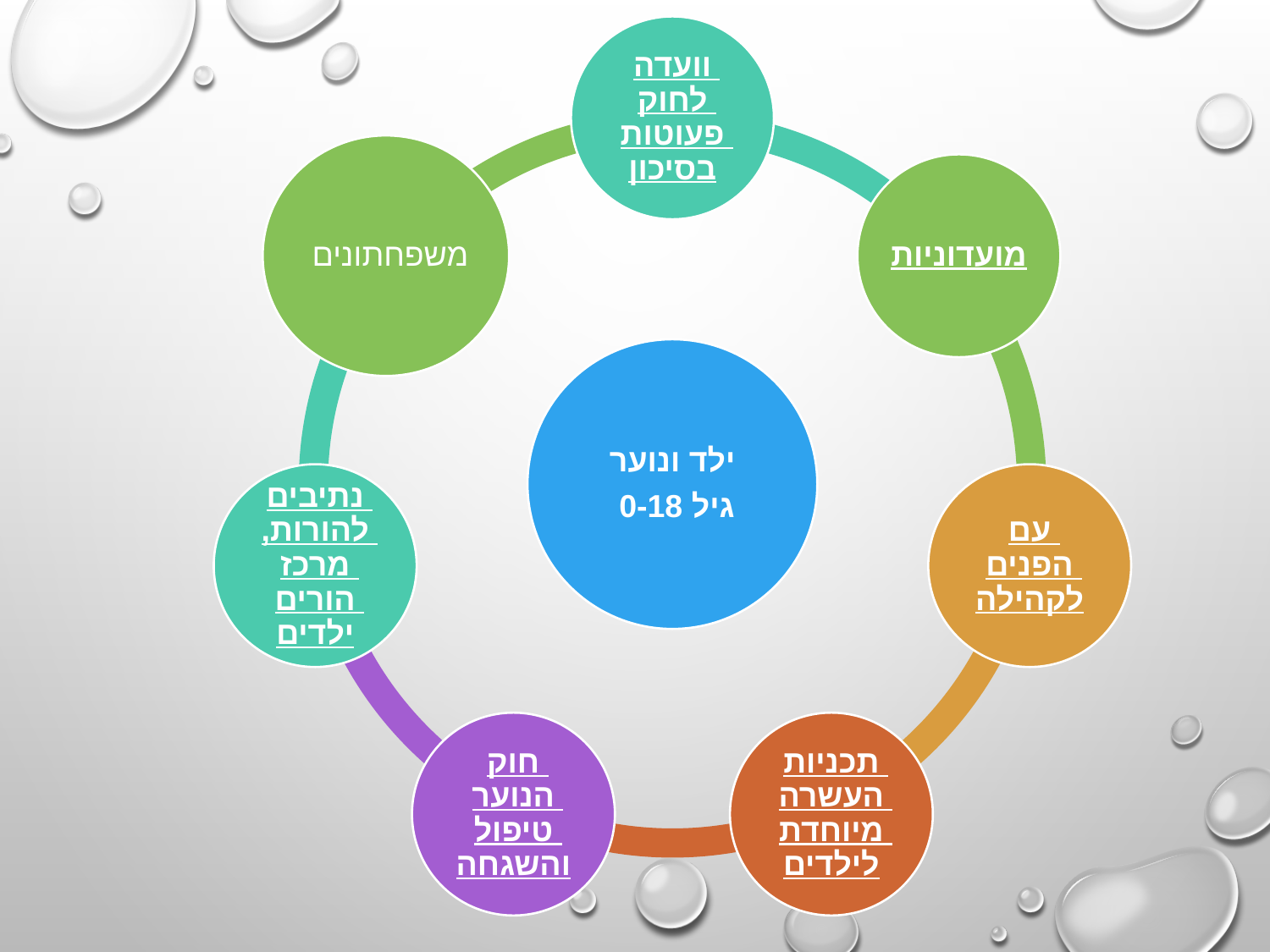

ילד ונוער
גיל 0-18
וועדה לחוק פעוטות בסיכון
מועדוניות
עם הפנים לקהילה
תכניות העשרה מיוחדת לילדים
חוק הנוער טיפול והשגחה
נתיבים להורות, מרכז הורים ילדים
משפחתונים